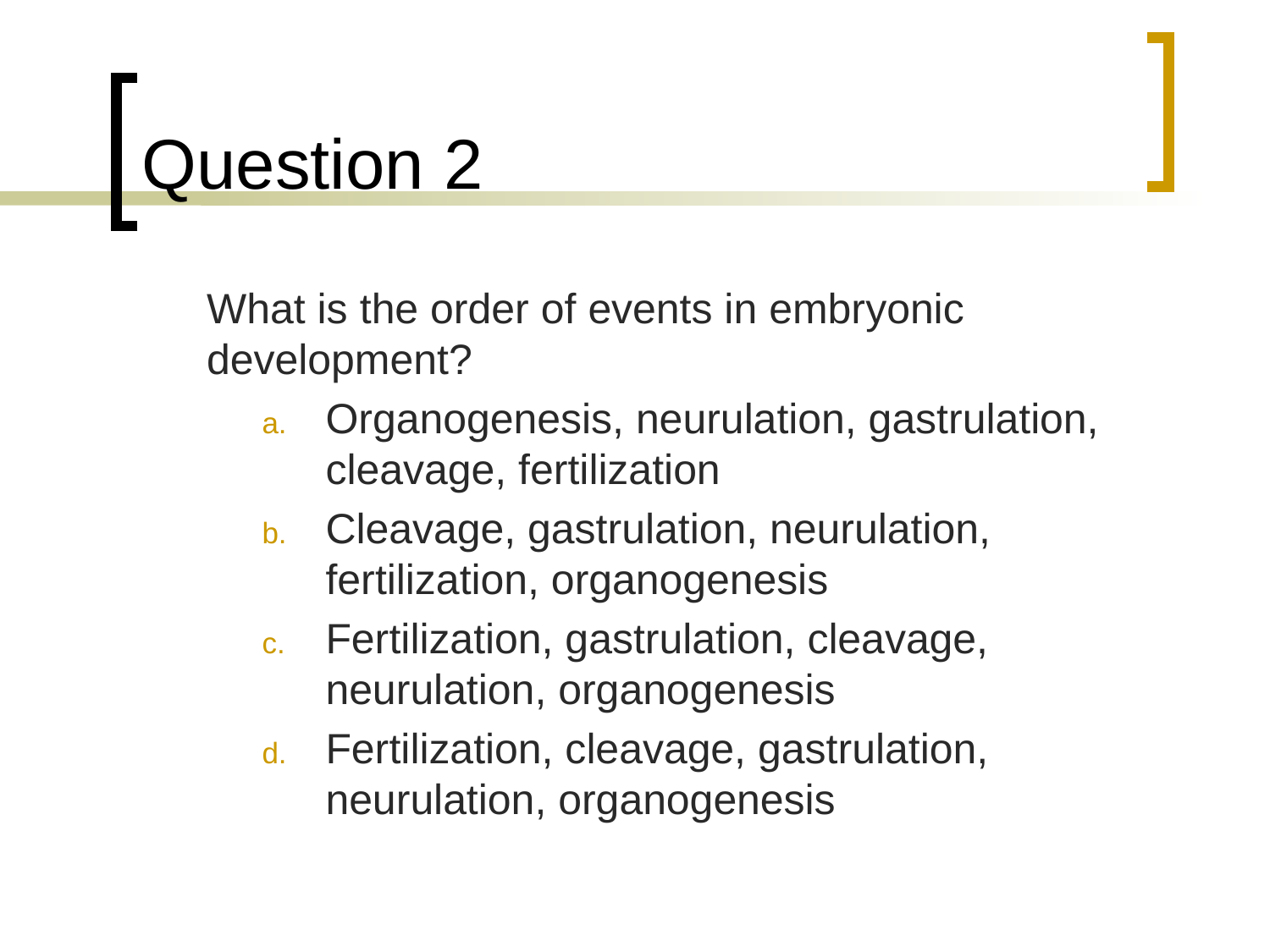

# Question 2
	What is the order of events in embryonic development?
Organogenesis, neurulation, gastrulation, cleavage, fertilization
Cleavage, gastrulation, neurulation, fertilization, organogenesis
Fertilization, gastrulation, cleavage, neurulation, organogenesis
Fertilization, cleavage, gastrulation, neurulation, organogenesis